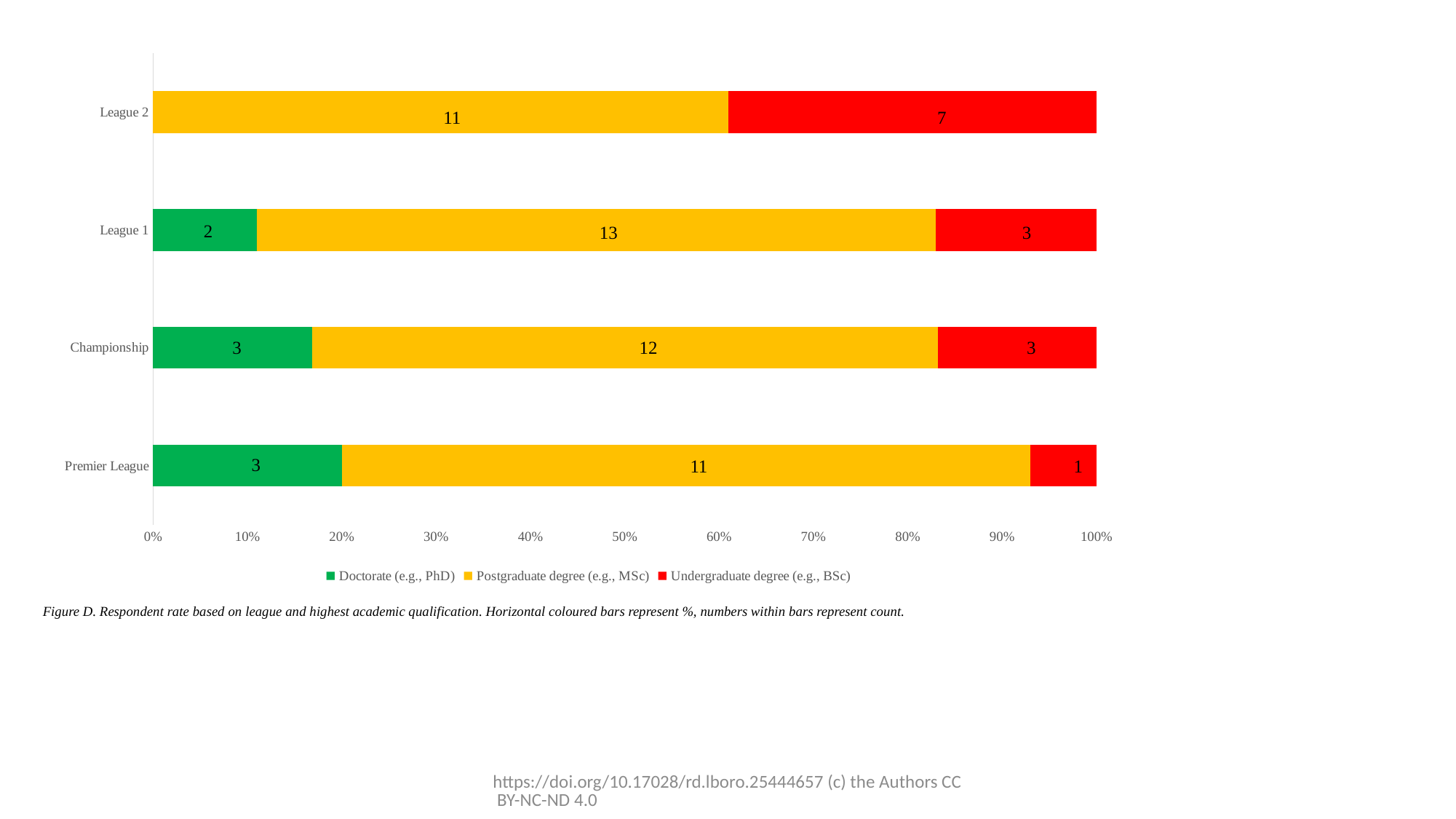

### Chart

| Category | Doctorate (e.g., PhD) | Postgraduate degree (e.g., MSc) | Undergraduate degree (e.g., BSc) |
|---|---|---|---|
| Premier League | 20.0 | 73.0 | 7.0 |
| Championship | 17.0 | 67.0 | 17.0 |
| League 1 | 11.0 | 72.0 | 17.0 |
| League 2 | 0.0 | 61.0 | 39.0 |
11
7
2
13
3
3
12
3
3
11
1
Figure D. Respondent rate based on league and highest academic qualification. Horizontal coloured bars represent %, numbers within bars represent count.
https://doi.org/10.17028/rd.lboro.25444657 (c) the Authors CC BY-NC-ND 4.0